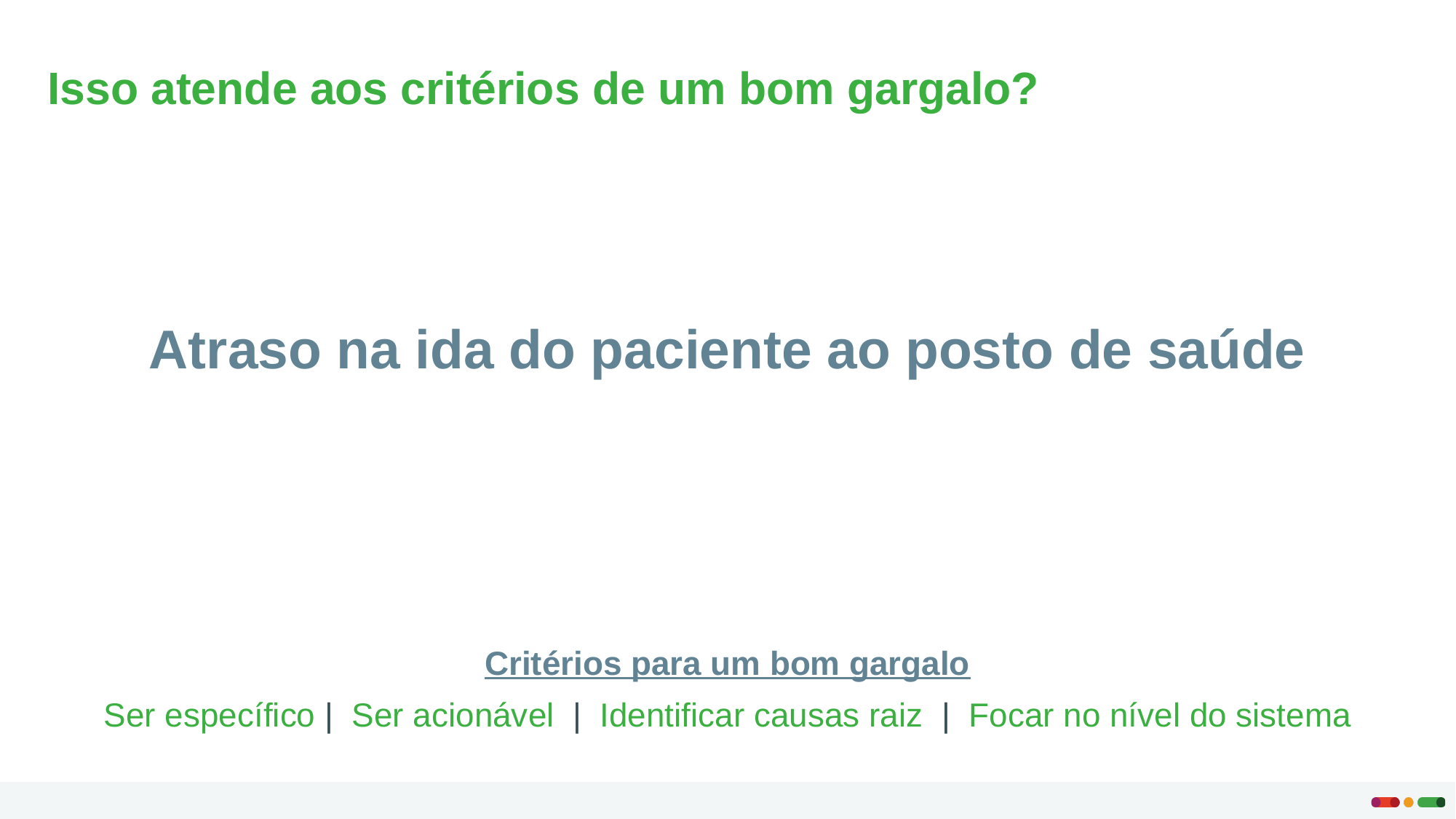

Isso atende aos critérios de um bom gargalo?
Atraso na ida do paciente ao posto de saúde
Critérios para um bom gargalo
Ser específico |  Ser acionável  |  Identificar causas raiz  |  Focar no nível do sistema